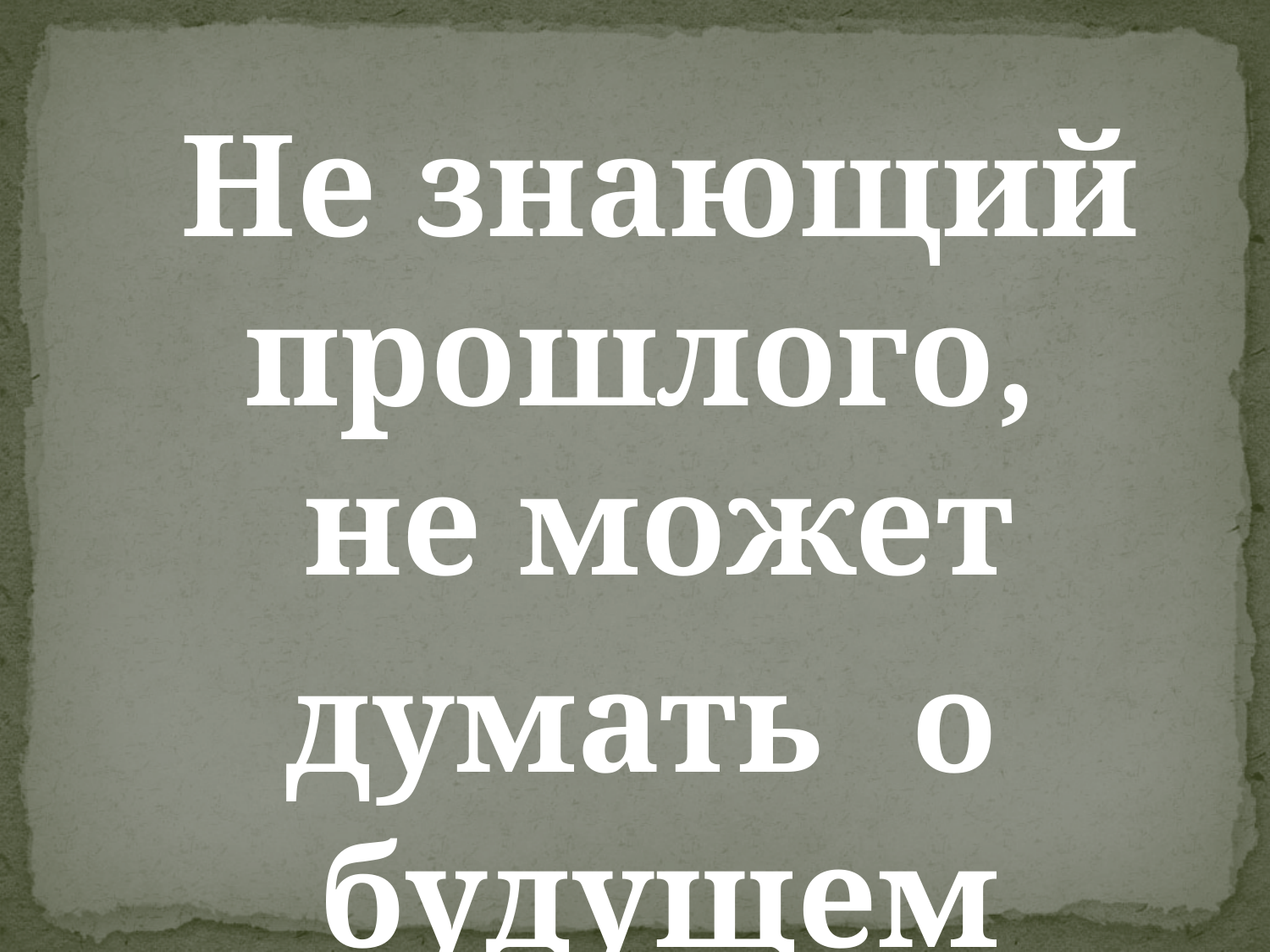

#
Не знающий прошлого,
не может думать  о  будущем